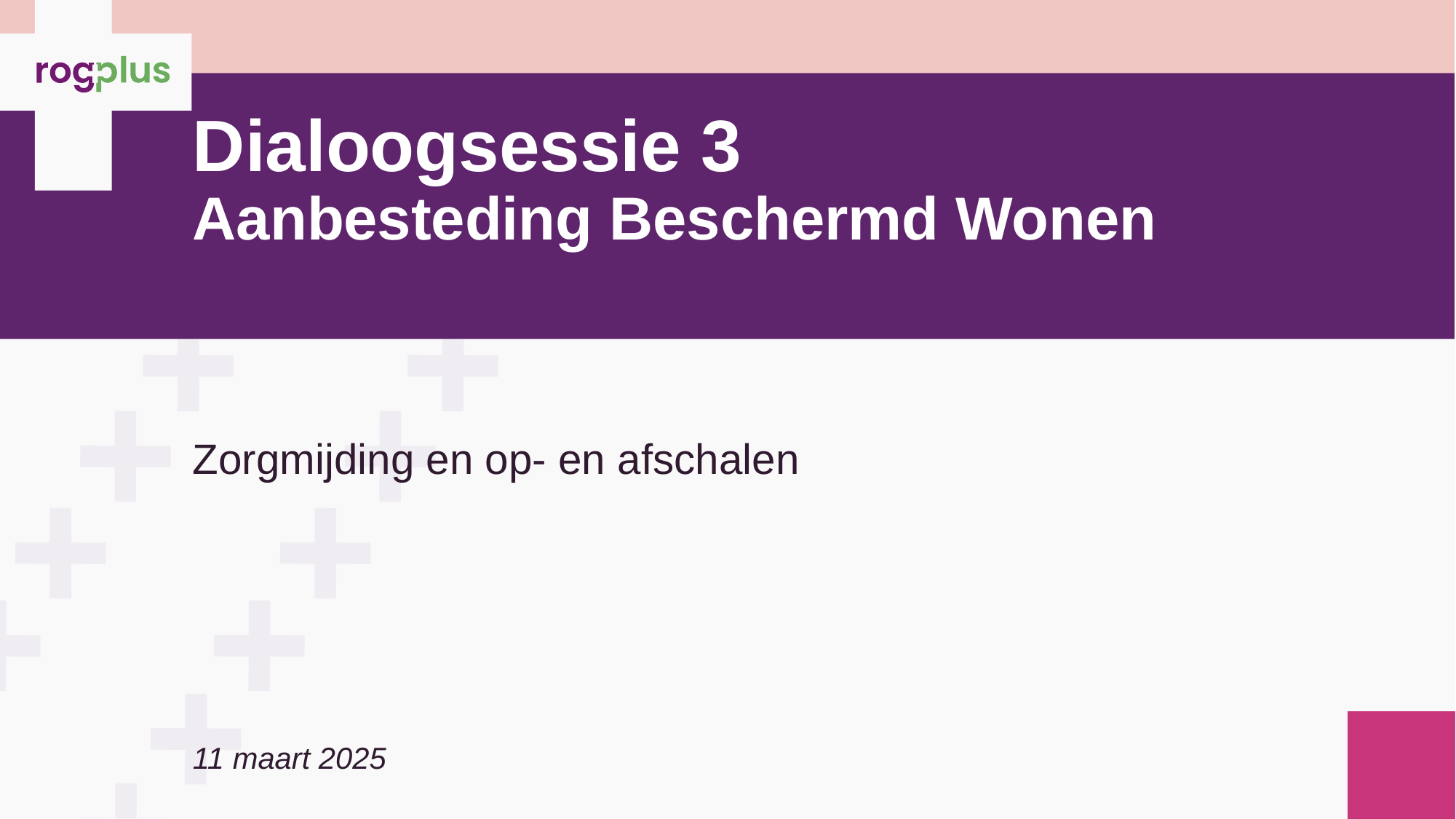

# Dialoogsessie 3 Aanbesteding Beschermd Wonen
Zorgmijding en op- en afschalen

11 maart 2025